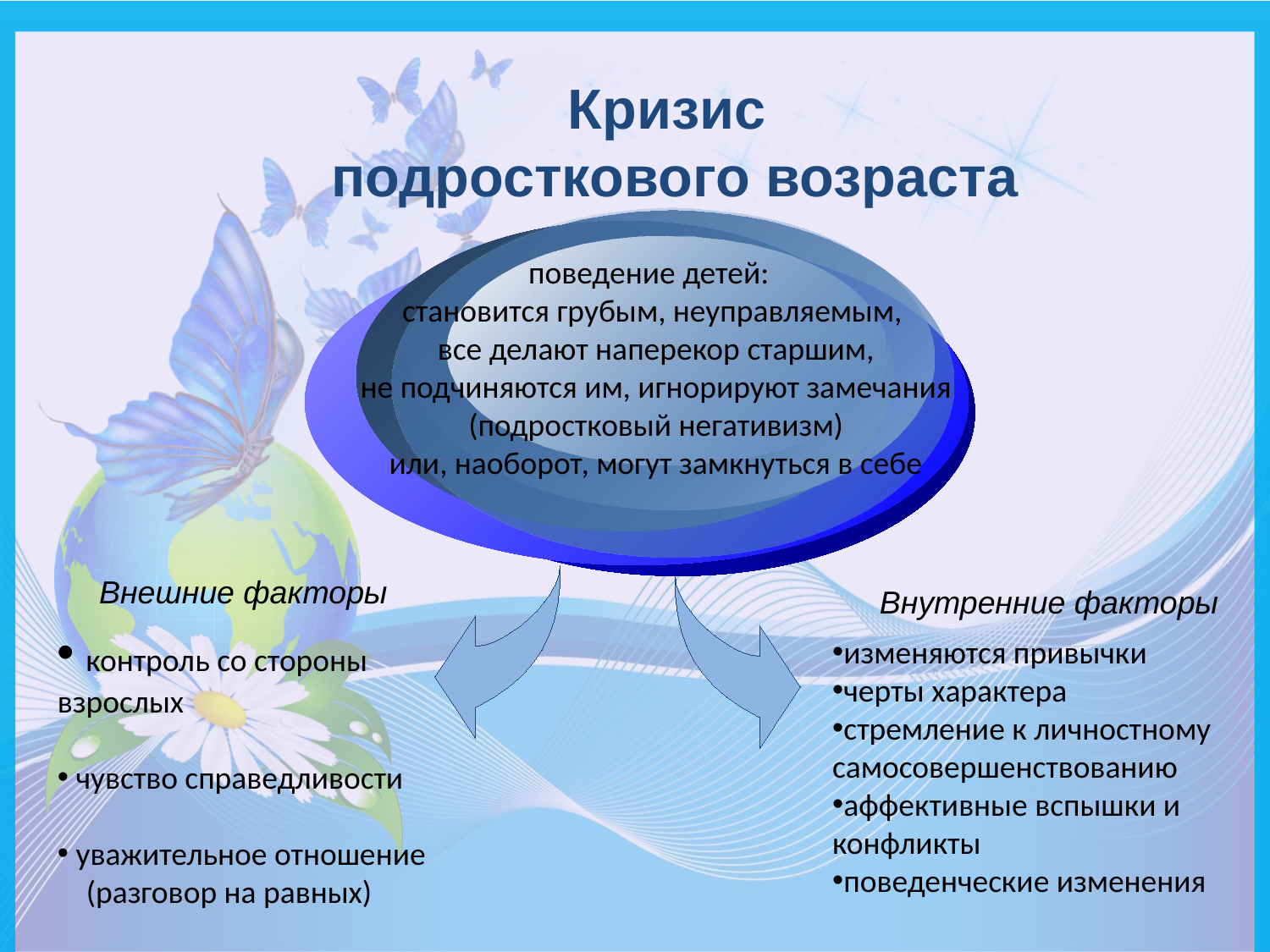

# Кризис подросткового возраста

поведение детей:
становится грубым, неуправляемым,
 все делают наперекор старшим,
 не подчиняются им, игнорируют замечания
 (подростковый негативизм)
 или, наоборот, могут замкнуться в себе
Внешние факторы

Внутренние факторы
 контроль со стороны взрослых

 чувство справедливости

 уважительное отношение
    (разговор на равных)
изменяются привычки
черты характера
стремление к личностному самосовершенствованию
аффективные вспышки и конфликты
поведенческие изменения